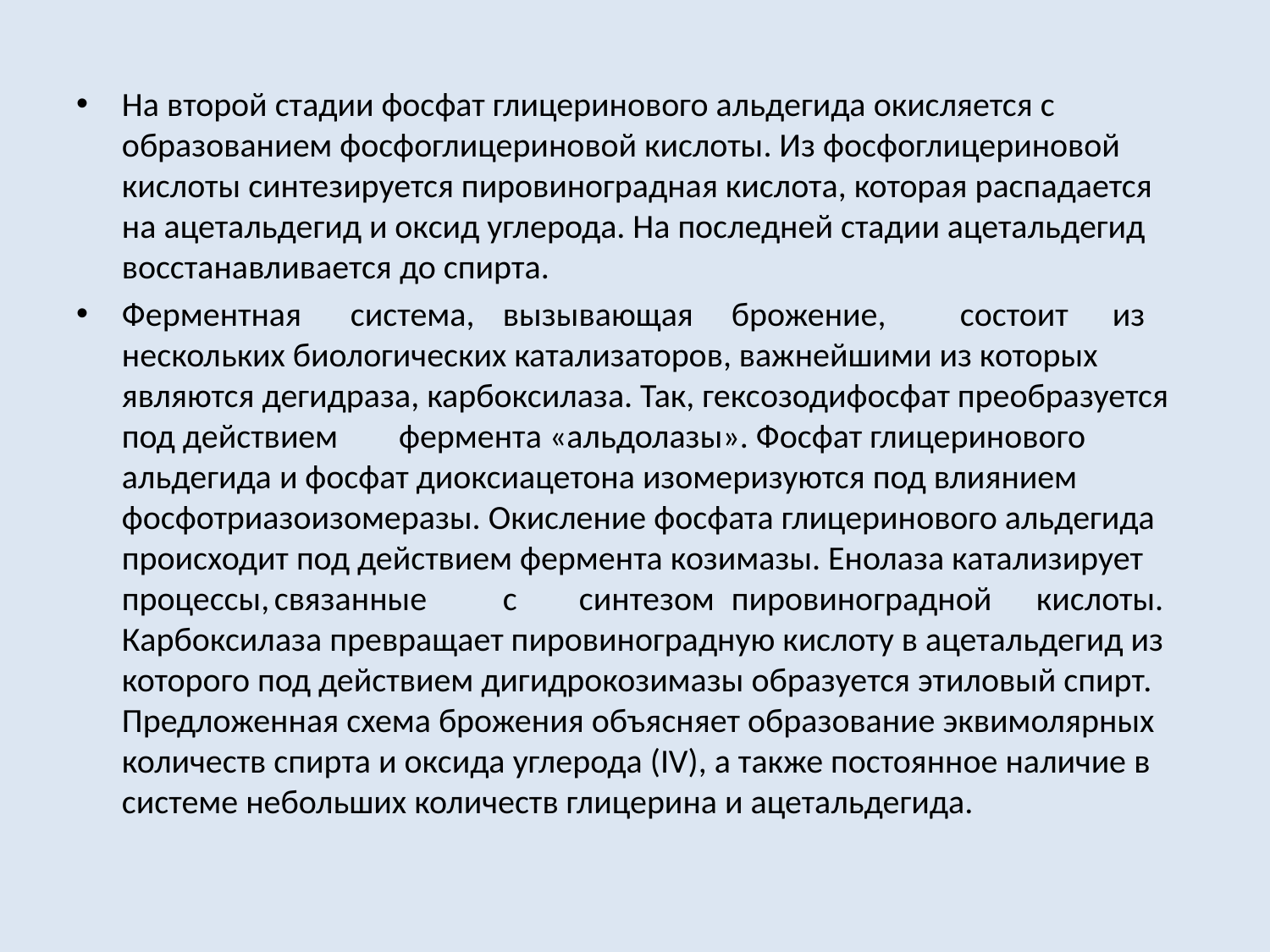

На второй стадии фосфат глицеринового альдегида окисляется с образованием фосфоглицериновой кислоты. Из фосфоглицериновой кислоты синтезируется пировиноградная кислота, которая распадается на ацетальдегид и оксид углерода. На последней стадии ацетальдегид восстанавливается до спирта.
Ферментная	система,	вызывающая	брожение,	состоит	из нескольких биологических катализаторов, важнейшими из которых являются дегидраза, карбоксилаза. Так, гексозодифосфат преобразуется под действием        фермента «альдолазы». Фосфат глицеринового альдегида и фосфат диоксиацетона изомеризуются под влиянием фосфотриазоизомеразы. Окисление фосфата глицеринового альдегида происходит под действием фермента козимазы. Енолаза катализирует процессы,	связанные	с	синтезом	пировиноградной	кислоты. Карбоксилаза превращает пировиноградную кислоту в ацетальдегид из которого под действием дигидрокозимазы образуется этиловый спирт. Предложенная схема брожения объясняет образование эквимолярных количеств спирта и оксида углерода (IV), а также постоянное наличие в системе небольших количеств глицерина и ацетальдегида.